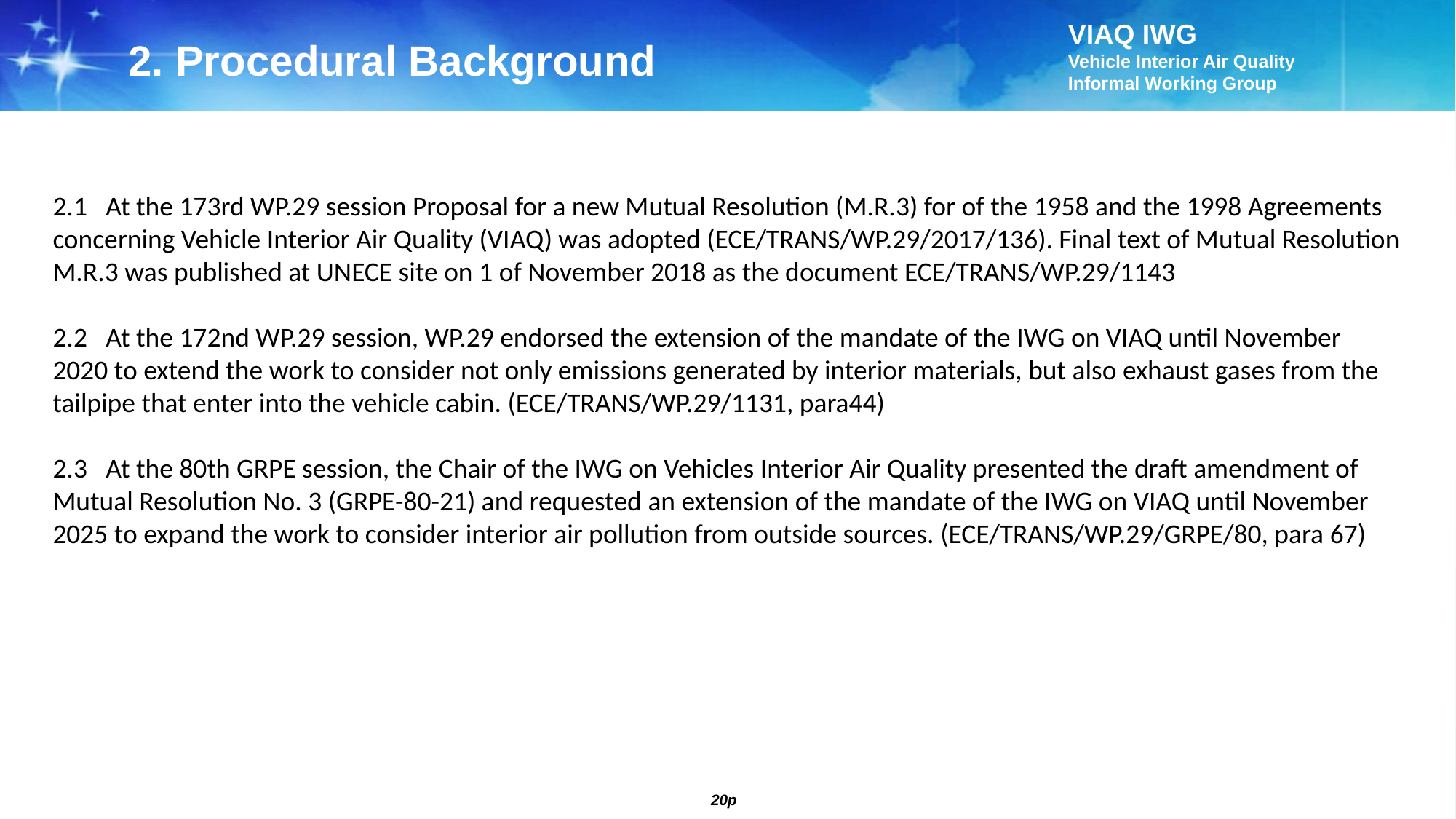

2. Procedural Background
2.1   At the 173rd WP.29 session Proposal for a new Mutual Resolution (M.R.3) for of the 1958 and the 1998 Agreements concerning Vehicle Interior Air Quality (VIAQ) was adopted (ECE/TRANS/WP.29/2017/136). Final text of Mutual Resolution M.R.3 was published at UNECE site on 1 of November 2018 as the document ECE/TRANS/WP.29/1143

2.2   At the 172nd WP.29 session, WP.29 endorsed the extension of the mandate of the IWG on VIAQ until November 2020 to extend the work to consider not only emissions generated by interior materials, but also exhaust gases from the tailpipe that enter into the vehicle cabin. (ECE/TRANS/WP.29/1131, para44)

2.3   At the 80th GRPE session, the Chair of the IWG on Vehicles Interior Air Quality presented the draft amendment of Mutual Resolution No. 3 (GRPE-80-21) and requested an extension of the mandate of the IWG on VIAQ until November 2025 to expand the work to consider interior air pollution from outside sources. (ECE/TRANS/WP.29/GRPE/80, para 67)